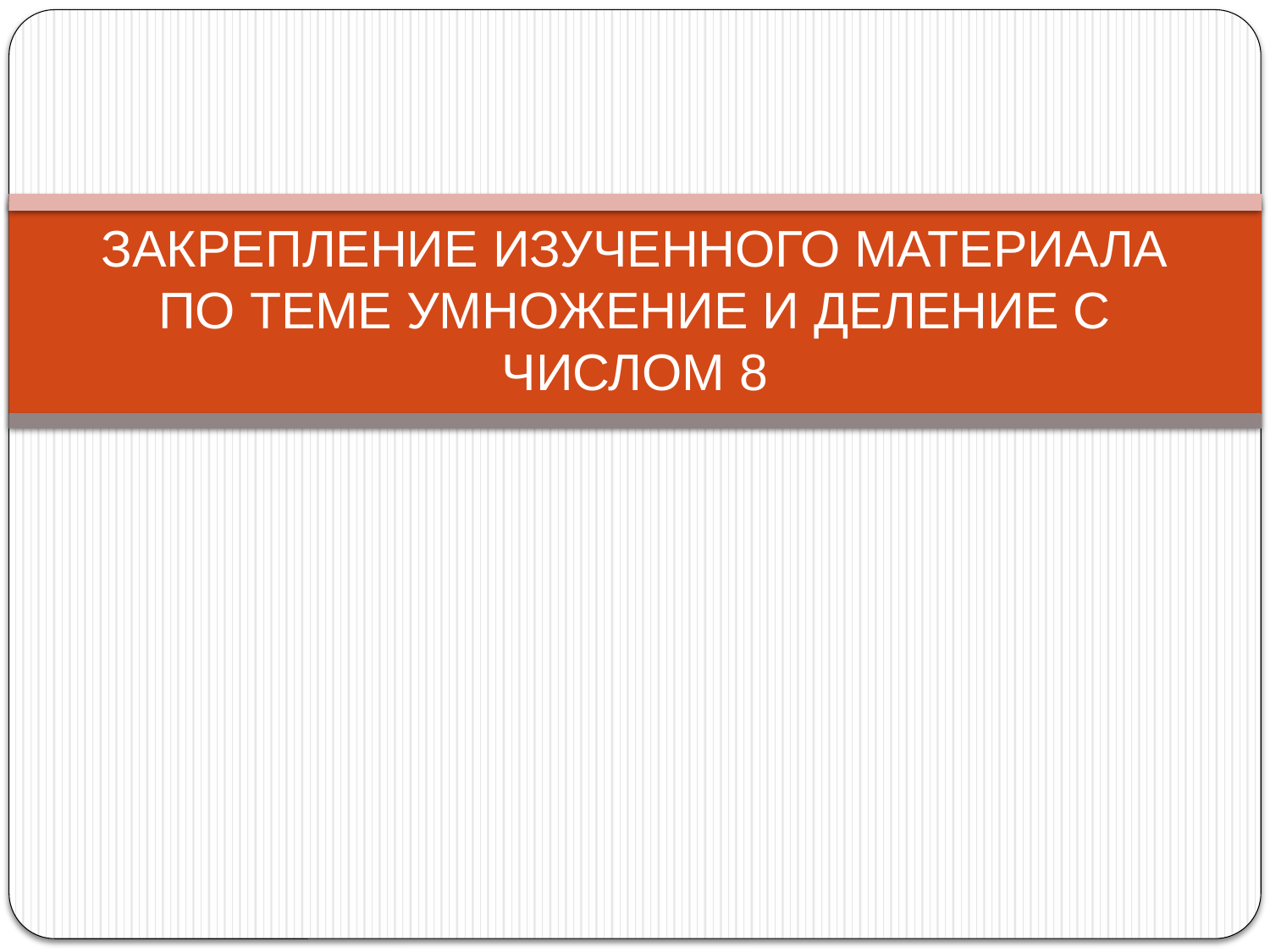

# ЗАКРЕПЛЕНИЕ ИЗУЧЕННОГО МАТЕРИАЛА ПО ТЕМЕ УМНОЖЕНИЕ И ДЕЛЕНИЕ С ЧИСЛОМ 8